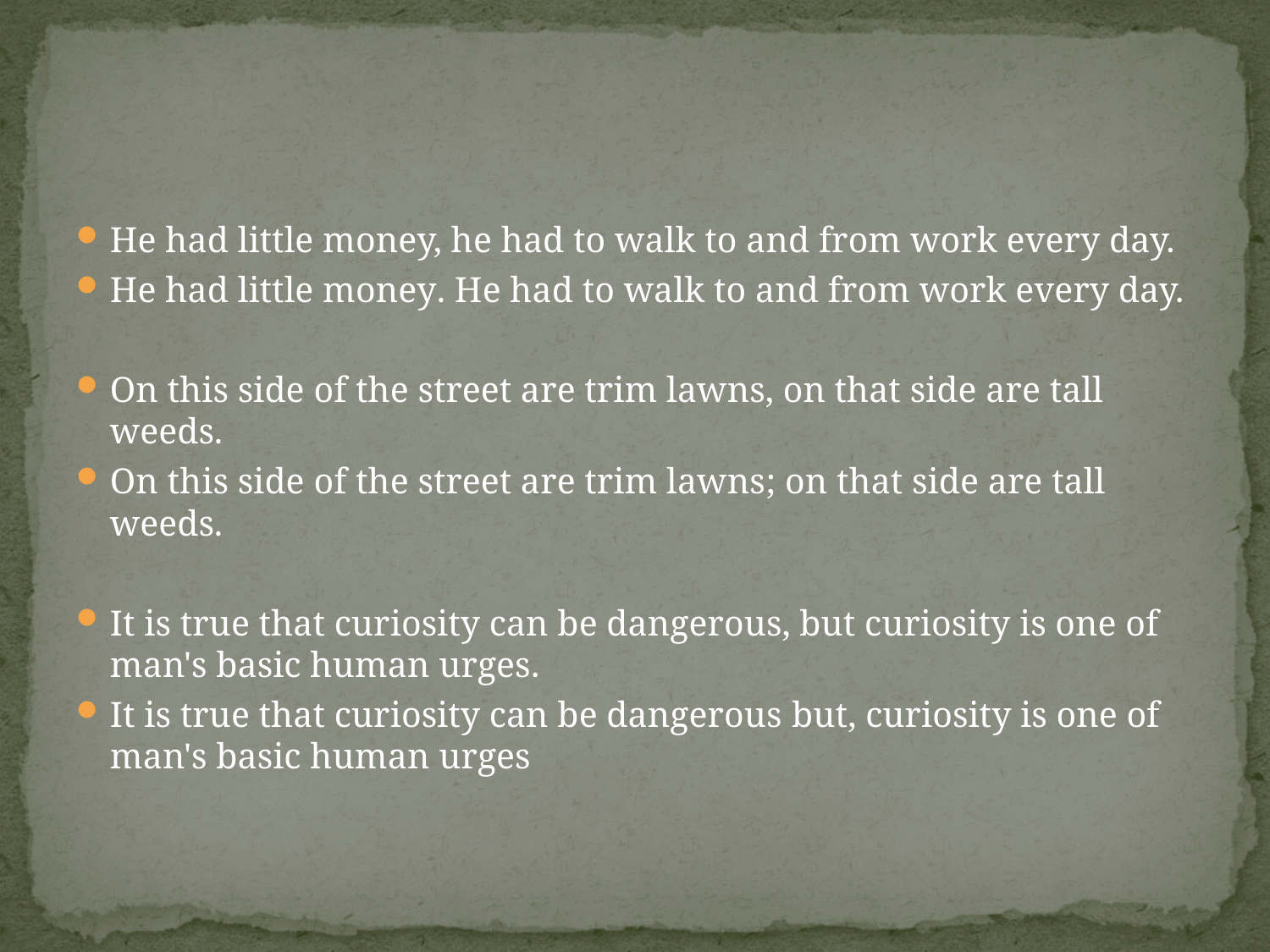

#
He had little money, he had to walk to and from work every day.
He had little money. He had to walk to and from work every day.

On this side of the street are trim lawns, on that side are tall weeds.
On this side of the street are trim lawns; on that side are tall weeds.

It is true that curiosity can be dangerous, but curiosity is one of man's basic human urges.
It is true that curiosity can be dangerous but, curiosity is one of man's basic human urges